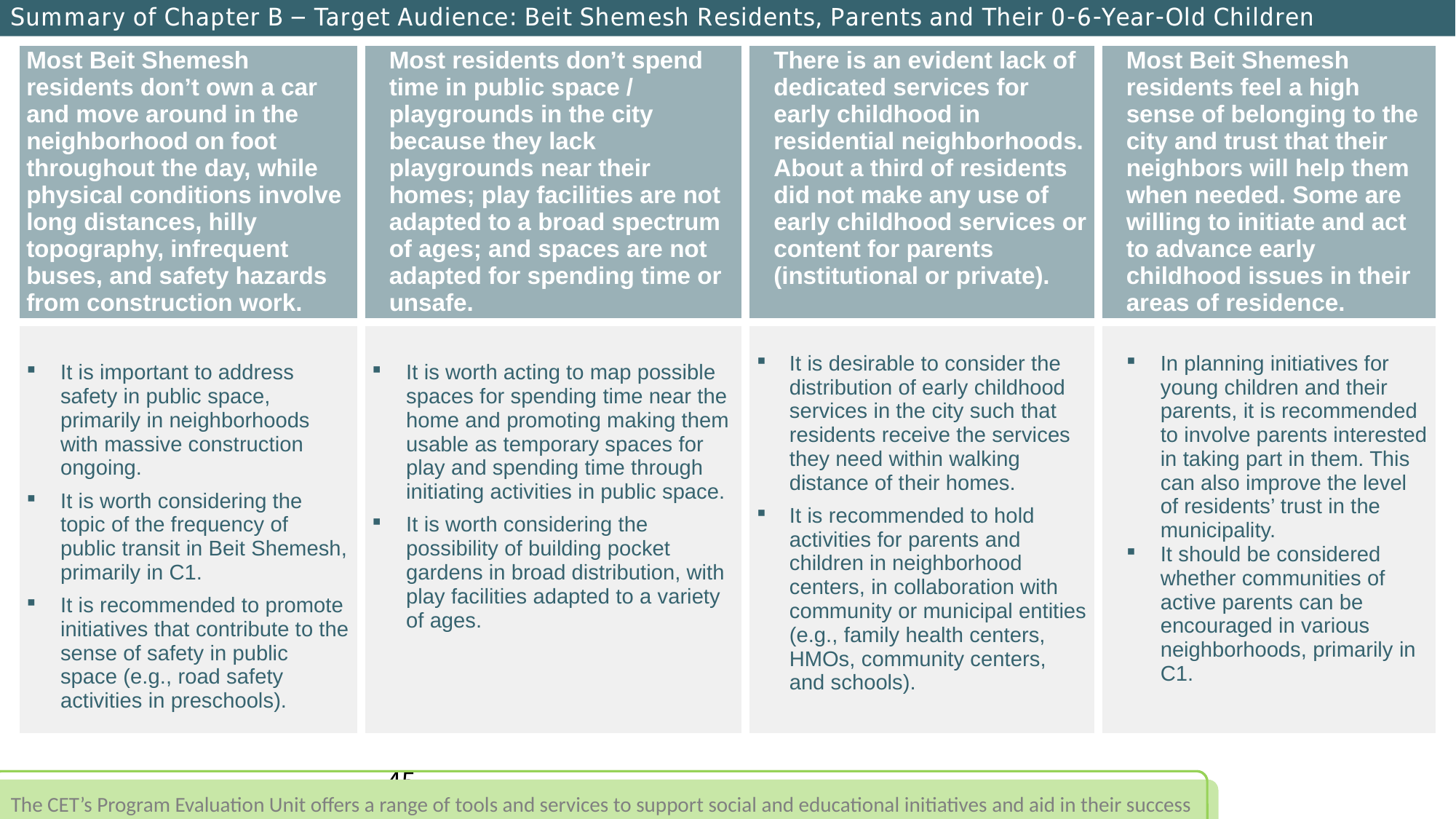

Summary of Chapter B – Target Audience: Beit Shemesh Residents, Parents and Their 0-6-Year-Old Children
| Most Beit Shemesh residents don’t own a car and move around in the neighborhood on foot throughout the day, while physical conditions involve long distances, hilly topography, infrequent buses, and safety hazards from construction work. | Most residents don’t spend time in public space / playgrounds in the city because they lack playgrounds near their homes; play facilities are not adapted to a broad spectrum of ages; and spaces are not adapted for spending time or unsafe. | There is an evident lack of dedicated services for early childhood in residential neighborhoods. About a third of residents did not make any use of early childhood services or content for parents (institutional or private). | Most Beit Shemesh residents feel a high sense of belonging to the city and trust that their neighbors will help them when needed. Some are willing to initiate and act to advance early childhood issues in their areas of residence. |
| --- | --- | --- | --- |
| It is important to address safety in public space, primarily in neighborhoods with massive construction ongoing. It is worth considering the topic of the frequency of public transit in Beit Shemesh, primarily in C1. It is recommended to promote initiatives that contribute to the sense of safety in public space (e.g., road safety activities in preschools). | It is worth acting to map possible spaces for spending time near the home and promoting making them usable as temporary spaces for play and spending time through initiating activities in public space. It is worth considering the possibility of building pocket gardens in broad distribution, with play facilities adapted to a variety of ages. | It is desirable to consider the distribution of early childhood services in the city such that residents receive the services they need within walking distance of their homes. It is recommended to hold activities for parents and children in neighborhood centers, in collaboration with community or municipal entities (e.g., family health centers, HMOs, community centers, and schools). | In planning initiatives for young children and their parents, it is recommended to involve parents interested in taking part in them. This can also improve the level of residents’ trust in the municipality. It should be considered whether communities of active parents can be encouraged in various neighborhoods, primarily in C1. |